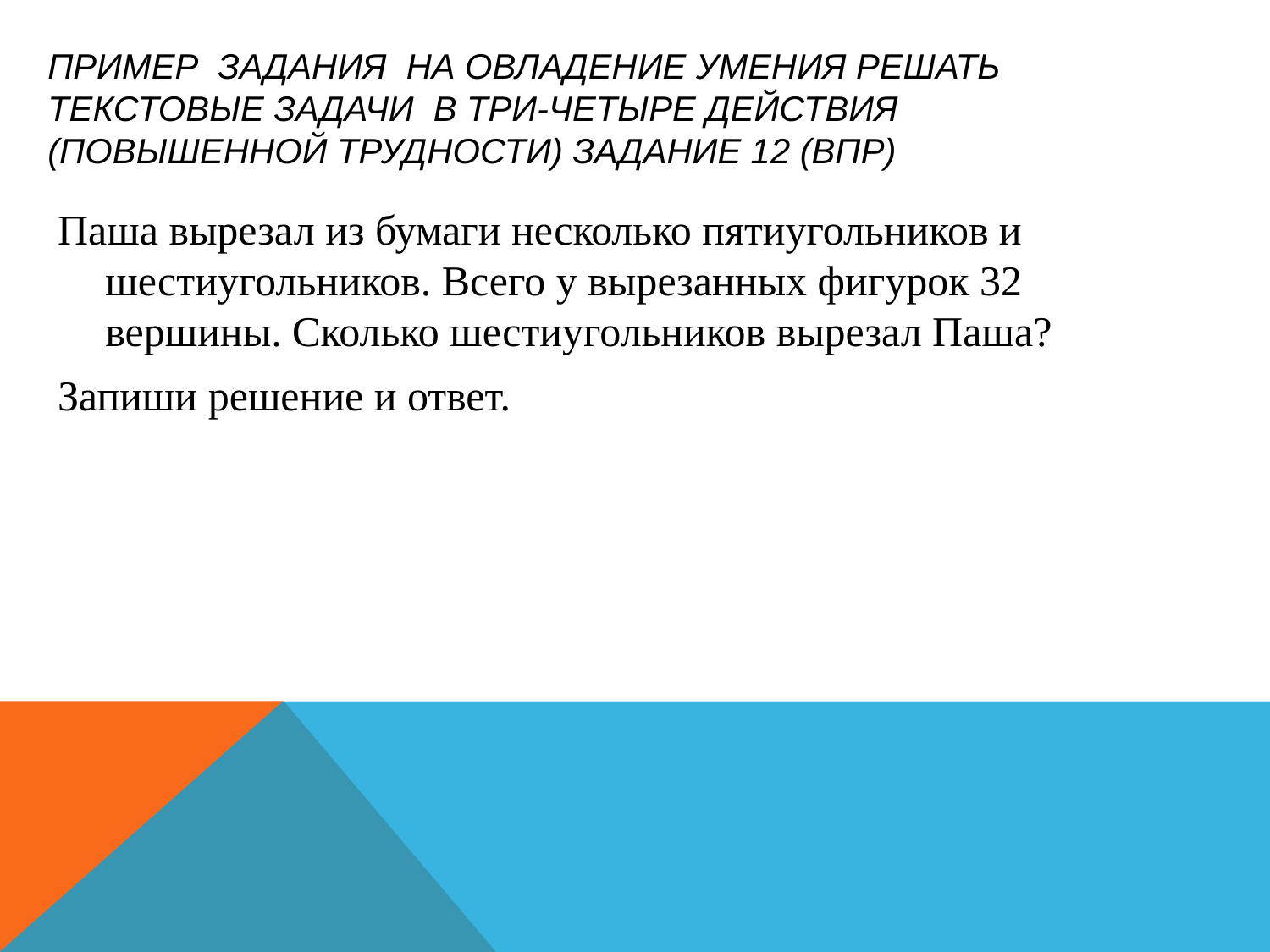

# Пример  задания  на овладение умения решать текстовые задачи  в три-четыре действия (повышенной трудности) Задание 12 (ВПР)
Паша вырезал из бумаги несколько пятиугольников и шестиугольников. Всего у вырезанных фигурок 32 вершины. Сколько шестиугольников вырезал Паша?
Запиши решение и ответ.